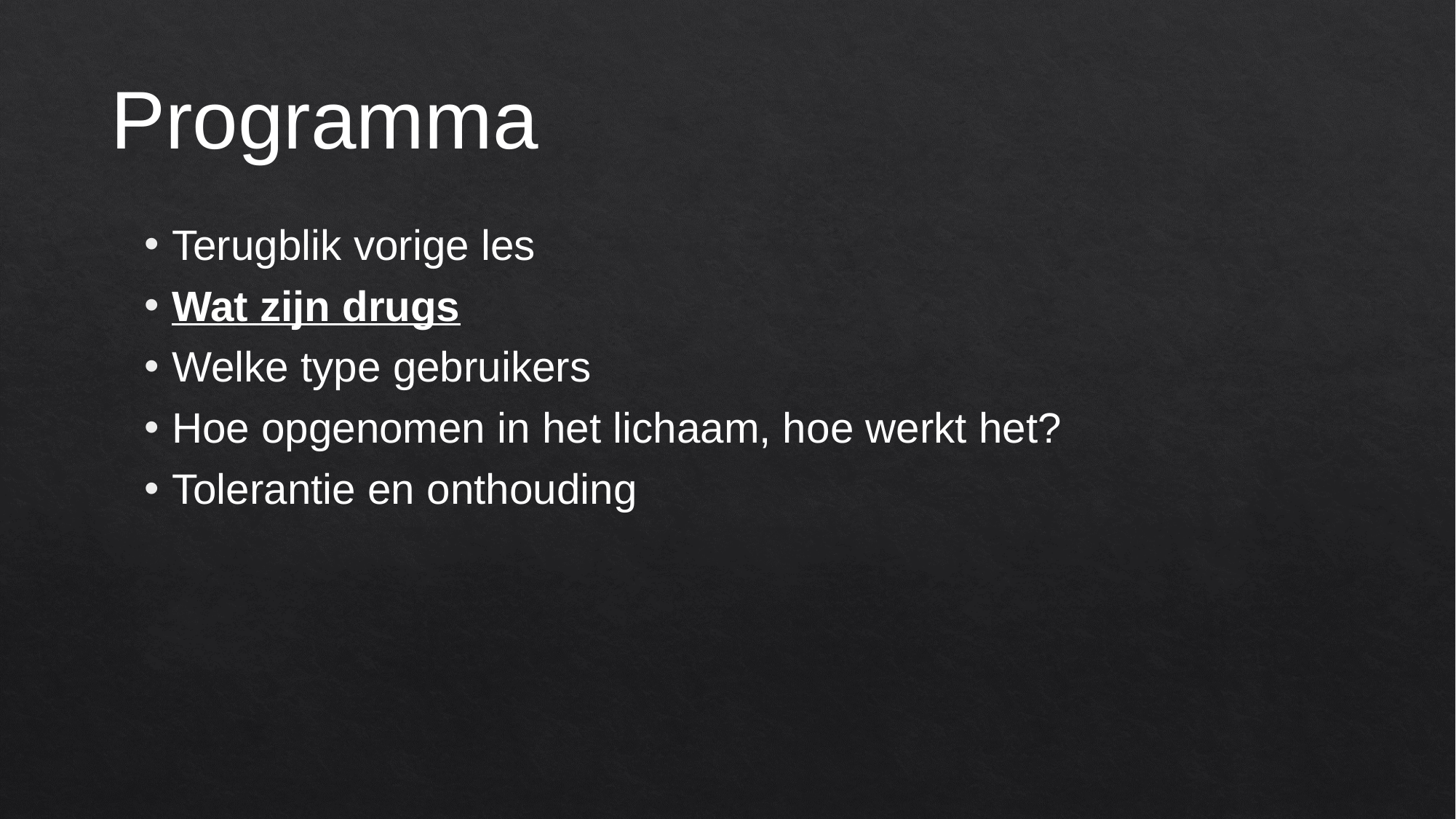

# Programma
Terugblik vorige les
Wat zijn drugs
Welke type gebruikers
Hoe opgenomen in het lichaam, hoe werkt het?
Tolerantie en onthouding